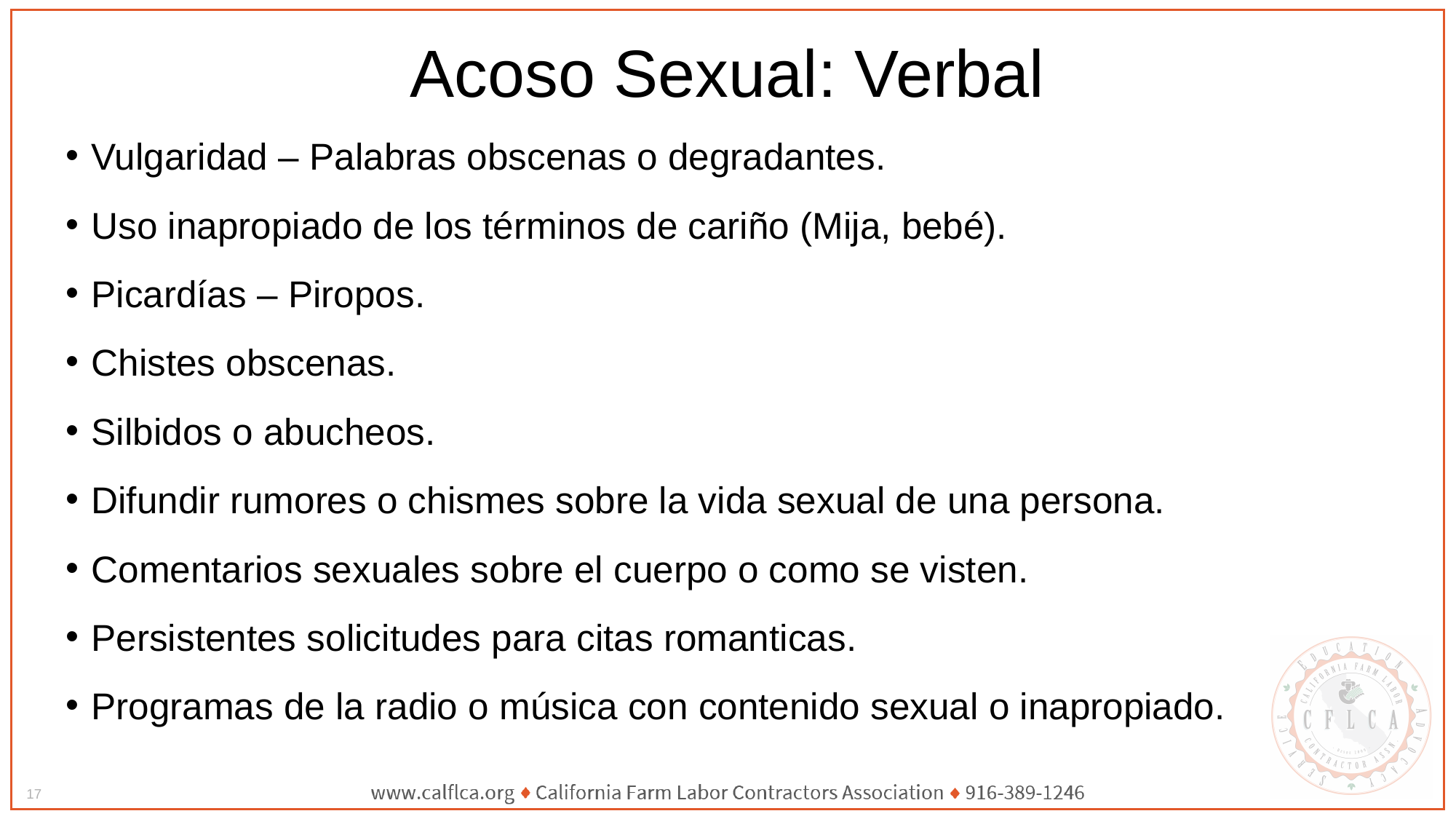

# Acoso Sexual: Verbal
Vulgaridad – Palabras obscenas o degradantes.
Uso inapropiado de los términos de cariño (Mija, bebé).
Picardías – Piropos.
Chistes obscenas.
Silbidos o abucheos.
Difundir rumores o chismes sobre la vida sexual de una persona.
Comentarios sexuales sobre el cuerpo o como se visten.
Persistentes solicitudes para citas romanticas.
Programas de la radio o música con contenido sexual o inapropiado.
17